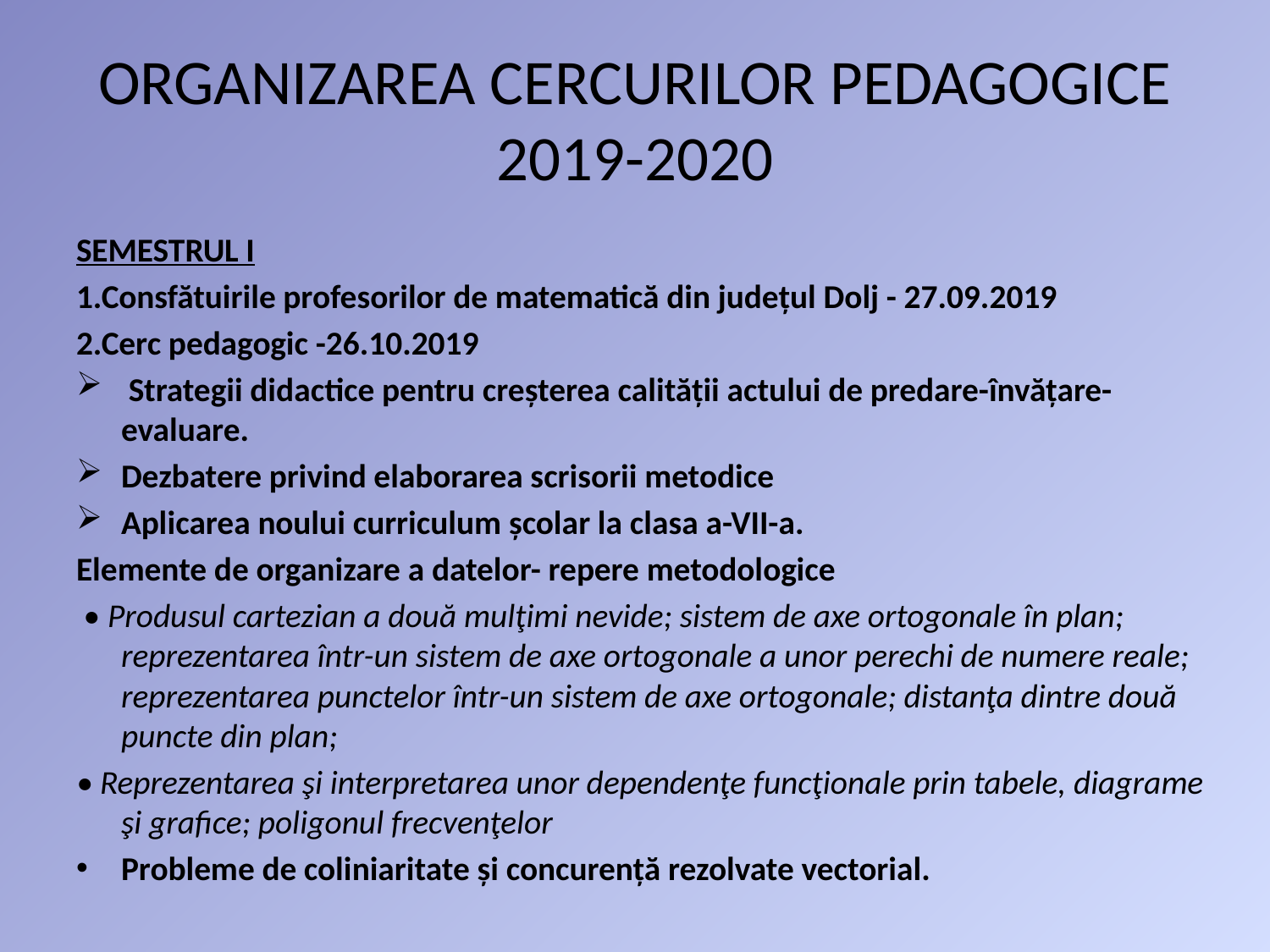

# ORGANIZAREA CERCURILOR PEDAGOGICE 2019-2020
SEMESTRUL I
1.Consfătuirile profesorilor de matematică din județul Dolj - 27.09.2019
2.Cerc pedagogic -26.10.2019
 Strategii didactice pentru creșterea calității actului de predare-învățare- evaluare.
Dezbatere privind elaborarea scrisorii metodice
Aplicarea noului curriculum școlar la clasa a-VII-a.
Elemente de organizare a datelor- repere metodologice
 • Produsul cartezian a două mulţimi nevide; sistem de axe ortogonale în plan; reprezentarea într-un sistem de axe ortogonale a unor perechi de numere reale; reprezentarea punctelor într-un sistem de axe ortogonale; distanţa dintre două puncte din plan;
• Reprezentarea şi interpretarea unor dependenţe funcţionale prin tabele, diagrame şi grafice; poligonul frecvenţelor
Probleme de coliniaritate şi concurenţă rezolvate vectorial.